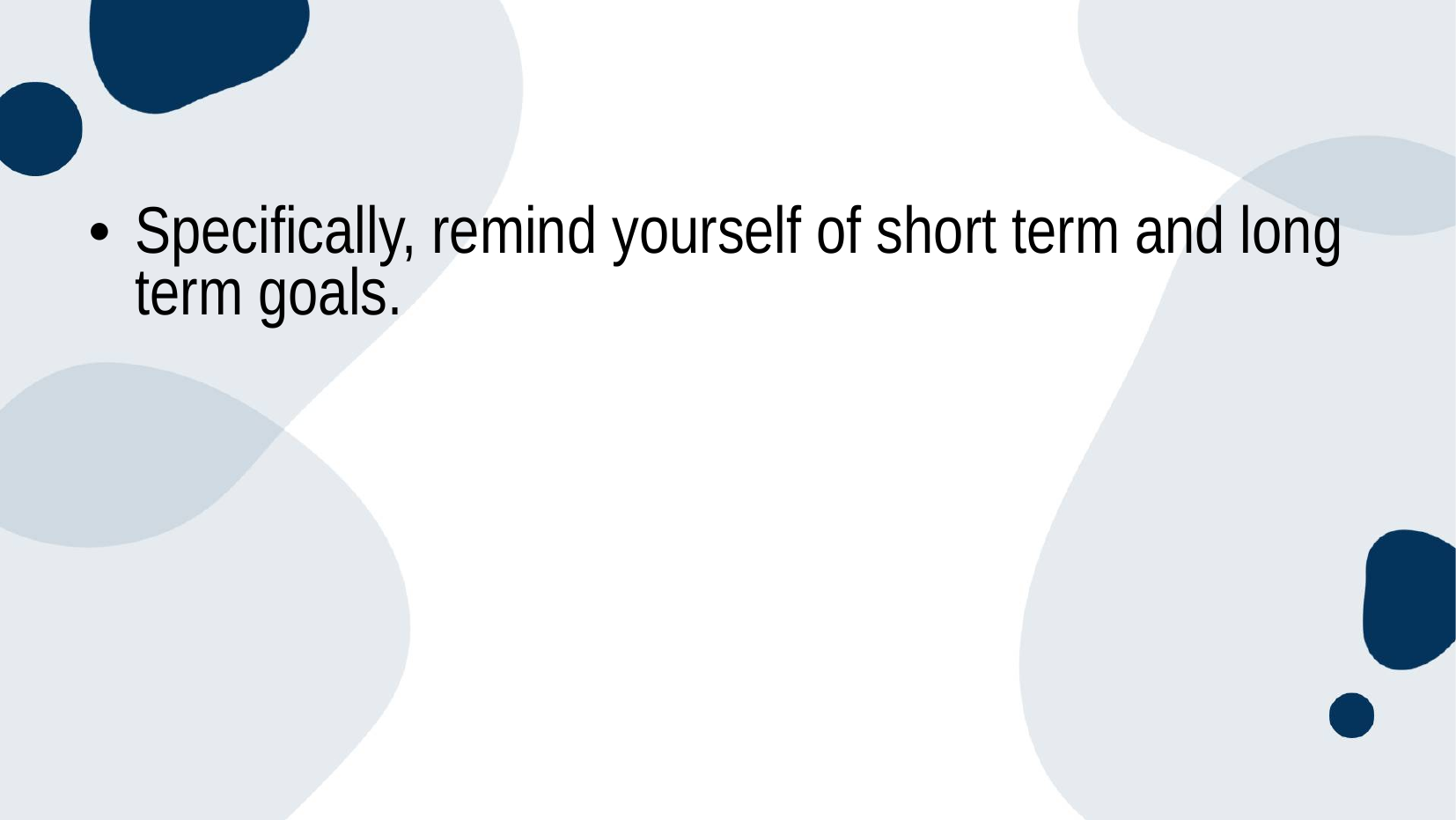

Specifically, remind yourself of short term and long term goals.